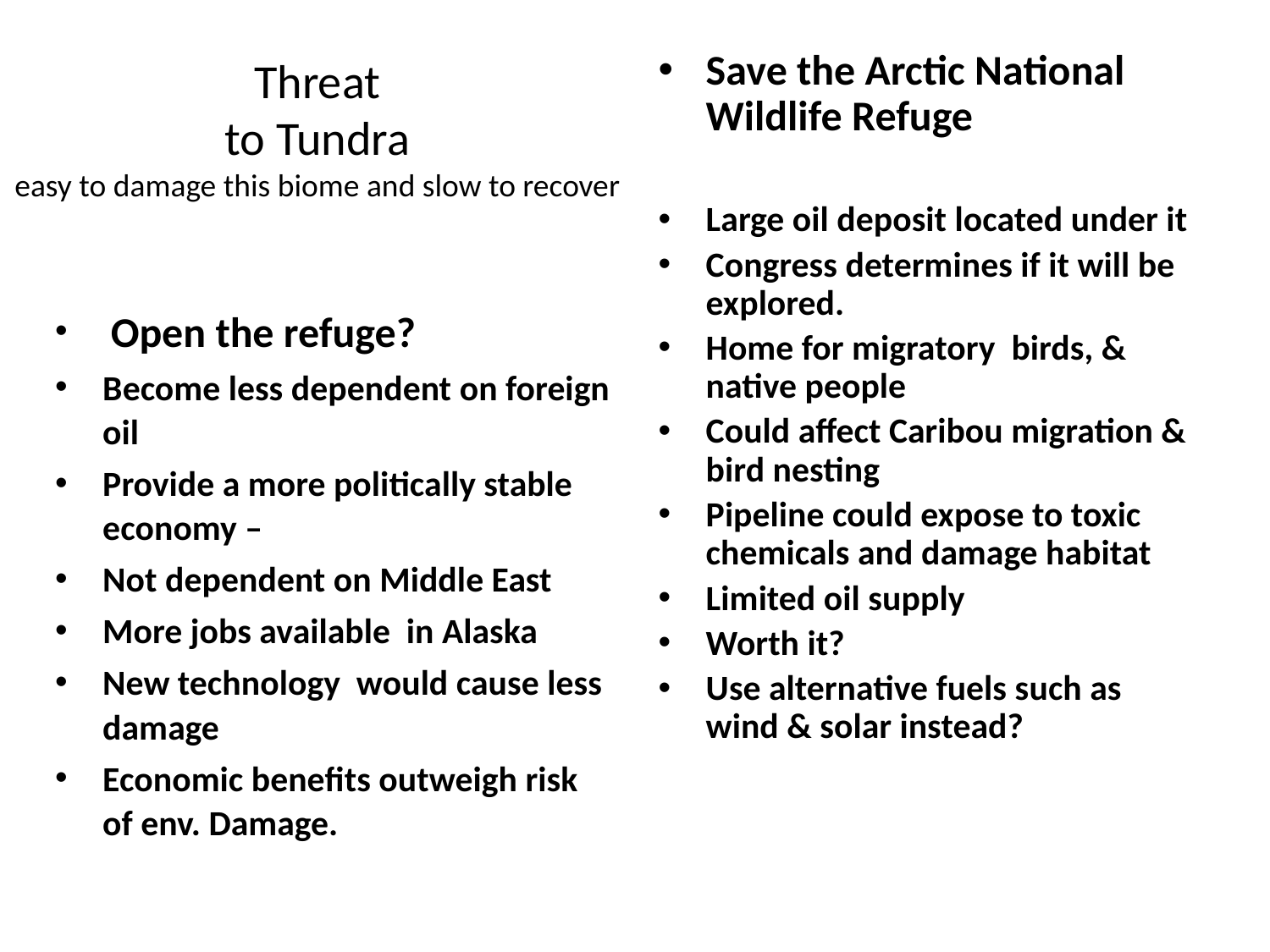

# Threat to Tundra easy to damage this biome and slow to recover
Save the Arctic National Wildlife Refuge

Large oil deposit located under it
Congress determines if it will be explored.
Home for migratory  birds, & native people
Could affect Caribou migration & bird nesting
Pipeline could expose to toxic chemicals and damage habitat
Limited oil supply
Worth it?
Use alternative fuels such as wind & solar instead?
 Open the refuge?
Become less dependent on foreign oil
Provide a more politically stable economy –
Not dependent on Middle East
More jobs available  in Alaska
New technology  would cause less damage
Economic benefits outweigh risk of env. Damage.